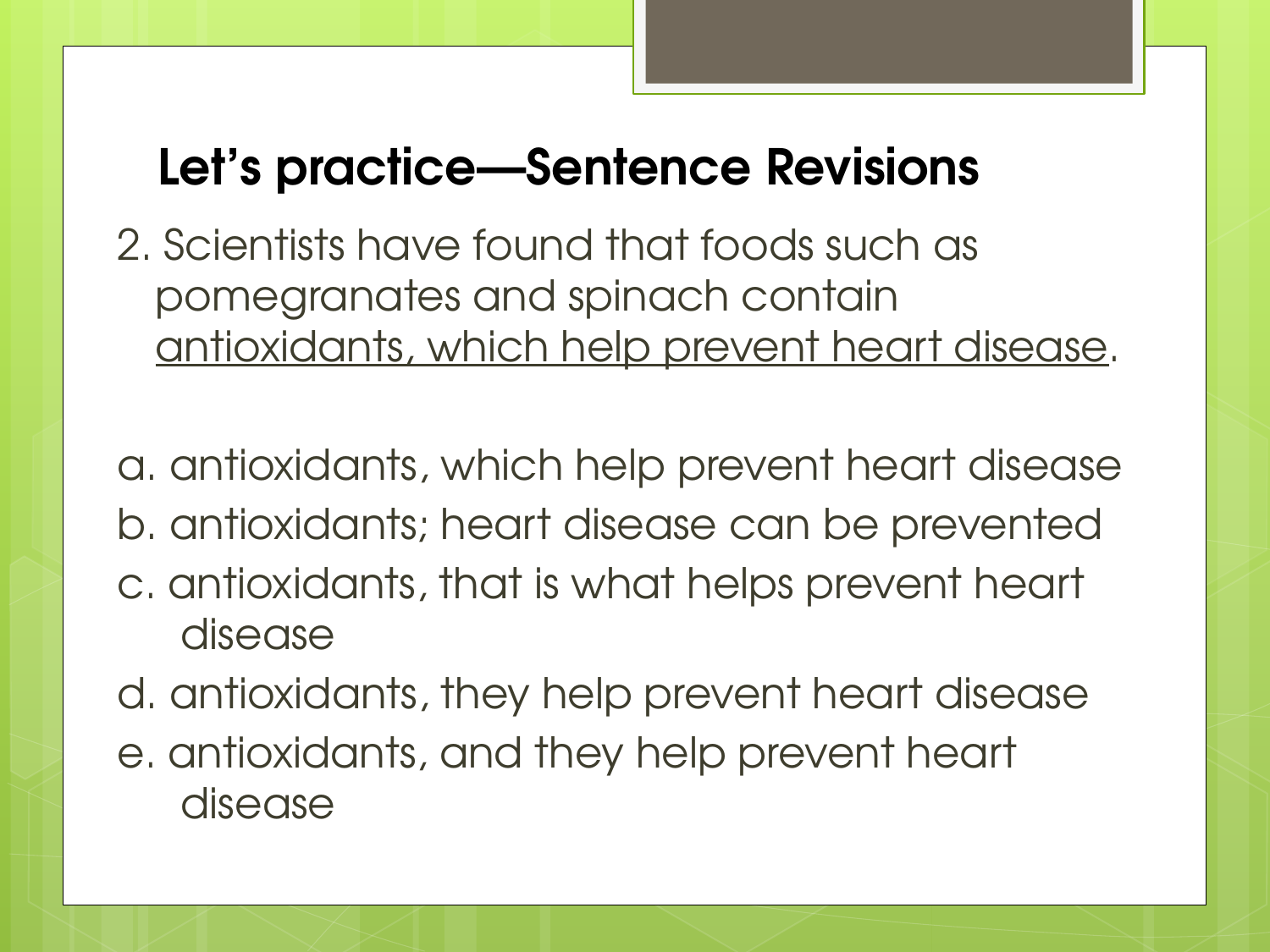

# Let’s practice—Sentence Revisions
2. Scientists have found that foods such as pomegranates and spinach contain antioxidants, which help prevent heart disease.

a. antioxidants, which help prevent heart disease
b. antioxidants; heart disease can be prevented
c. antioxidants, that is what helps prevent heart disease
d. antioxidants, they help prevent heart disease
e. antioxidants, and they help prevent heart disease